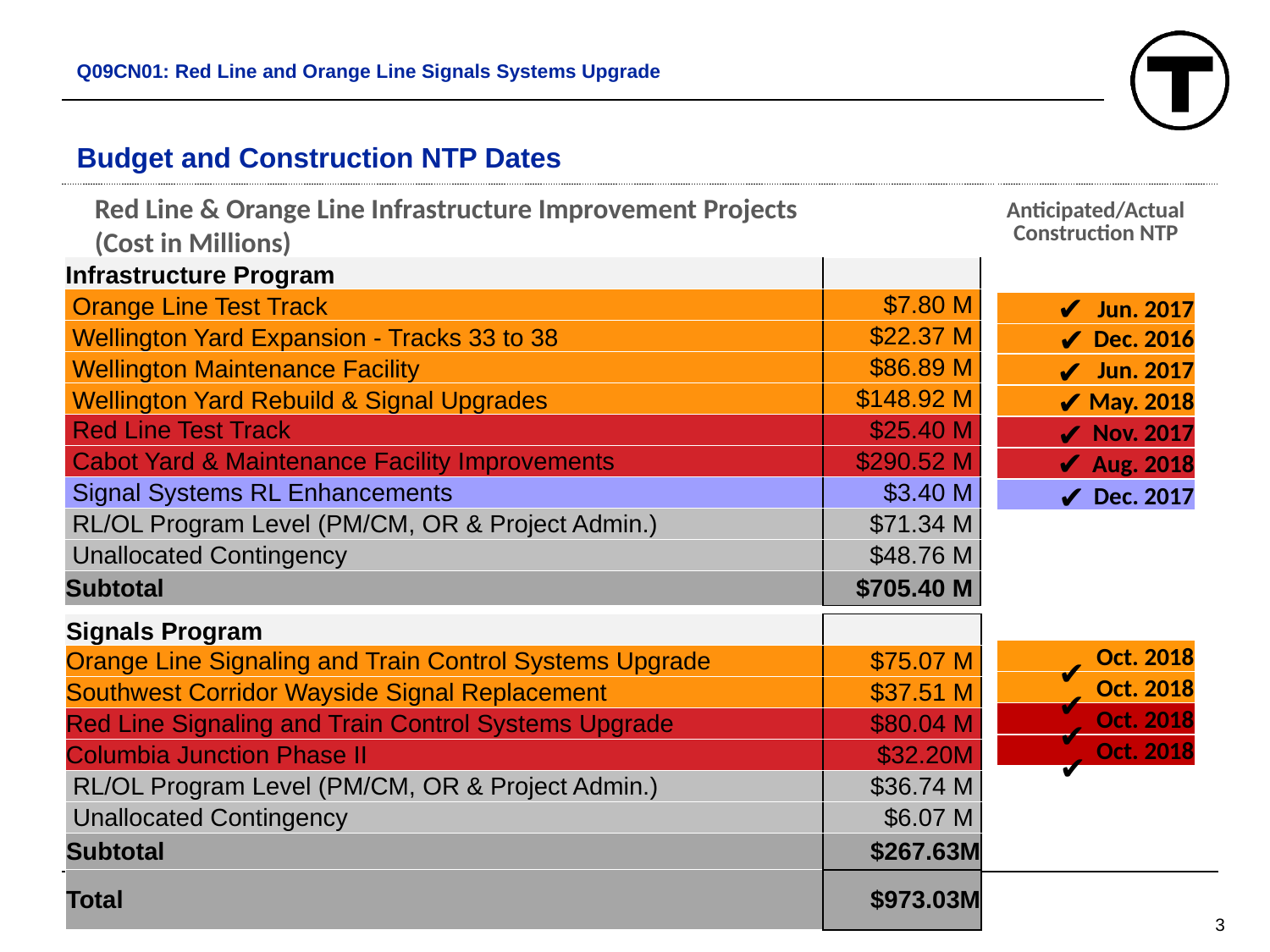

Q09CN01: Red Line and Orange Line Signals Systems Upgrade
# Budget and Construction NTP Dates
| Anticipated/Actual Construction NTP |
| --- |
| Jun. 2017 |
| Dec. 2016 |
| Jun. 2017 |
| May. 2018 |
| Nov. 2017 |
| Aug. 2018 |
| Dec. 2017 |
|  |
|  |
| Oct. 2018 |
| Oct. 2018 |
| Oct. 2018 |
| Oct. 2018 |
|  |
Red Line & Orange Line Infrastructure Improvement Projects
(Cost in Millions)
|  | Infrastructure Program |  |  |
| --- | --- | --- | --- |
|  | Orange Line Test Track | $7.80 M |  |
|  | Wellington Yard Expansion - Tracks 33 to 38 | $22.37 M |  |
|  | Wellington Maintenance Facility | $86.89 M |  |
|  | Wellington Yard Rebuild & Signal Upgrades | $148.92 M |  |
|  | Red Line Test Track | $25.40 M |  |
|  | Cabot Yard & Maintenance Facility Improvements | $290.52 M |  |
|  | Signal Systems RL Enhancements | $3.40 M |  |
|  | RL/OL Program Level (PM/CM, OR & Project Admin.) | $71.34 M |  |
|  | Unallocated Contingency | $48.76 M |  |
|  | Subtotal | $705.40 M |  |
|  |  |  |  |
✔
✔
✔
✔
✔
✔
✔
|  |  |  |  |
| --- | --- | --- | --- |
|  |  |  |  |
|  | Signals Program |  |  |
|  | Orange Line Signaling and Train Control Systems Upgrade | $75.07 M |  |
|  | Southwest Corridor Wayside Signal Replacement | $37.51 M |  |
|  | Red Line Signaling and Train Control Systems Upgrade | $80.04 M |  |
|  | Columbia Junction Phase II | $32.20M |  |
|  | RL/OL Program Level (PM/CM, OR & Project Admin.) | $36.74 M |  |
|  | Unallocated Contingency | $6.07 M |  |
|  | Subtotal | $267.63M |  |
|  | Total | $973.03M |  |
|  |  |  |  |
✔
✔
✔
✔